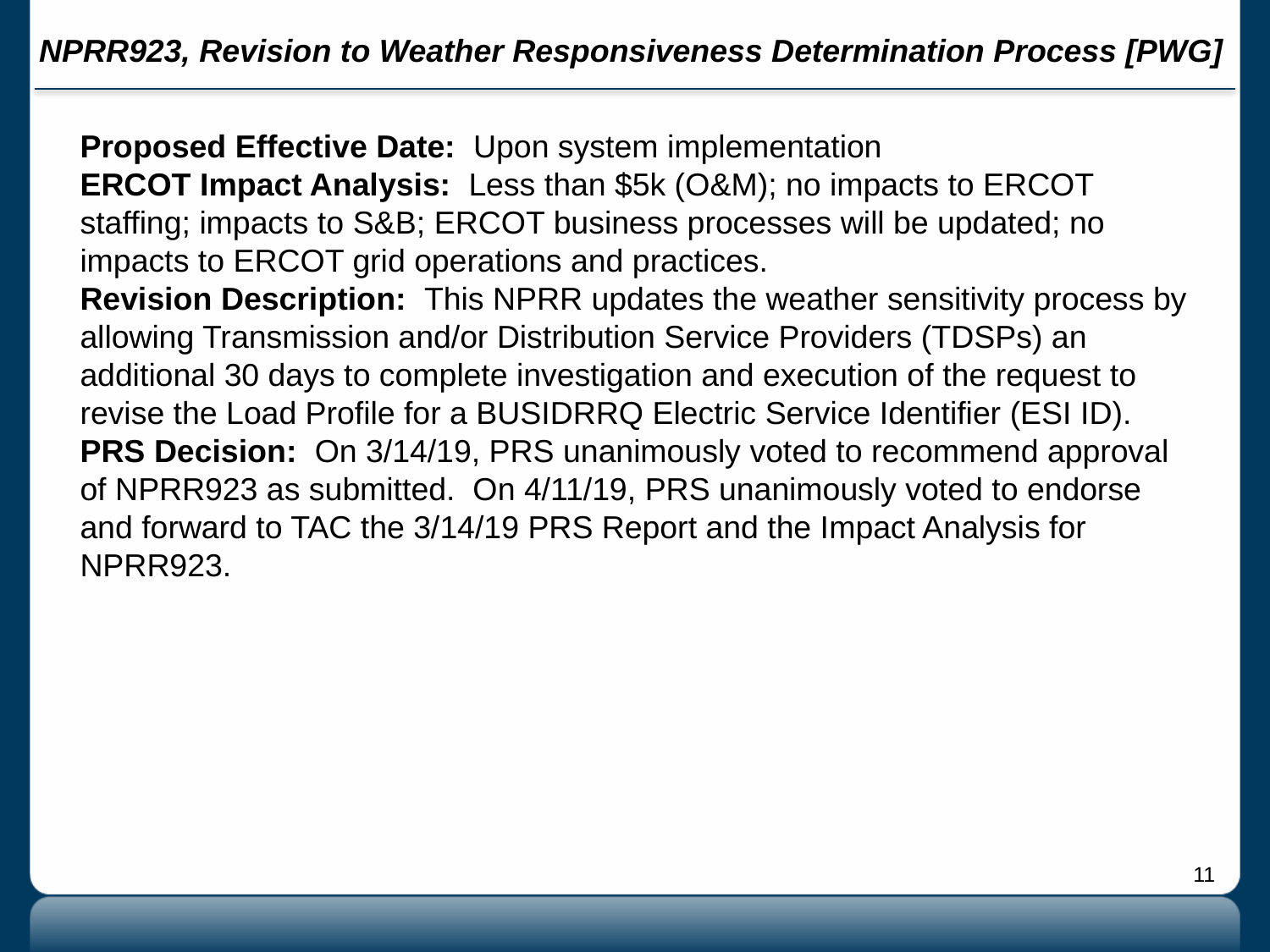

# NPRR923, Revision to Weather Responsiveness Determination Process [PWG]
Proposed Effective Date:  Upon system implementation
ERCOT Impact Analysis:  Less than $5k (O&M); no impacts to ERCOT staffing; impacts to S&B; ERCOT business processes will be updated; no impacts to ERCOT grid operations and practices.
Revision Description:  This NPRR updates the weather sensitivity process by allowing Transmission and/or Distribution Service Providers (TDSPs) an additional 30 days to complete investigation and execution of the request to revise the Load Profile for a BUSIDRRQ Electric Service Identifier (ESI ID).
PRS Decision:  On 3/14/19, PRS unanimously voted to recommend approval of NPRR923 as submitted.  On 4/11/19, PRS unanimously voted to endorse and forward to TAC the 3/14/19 PRS Report and the Impact Analysis for NPRR923.